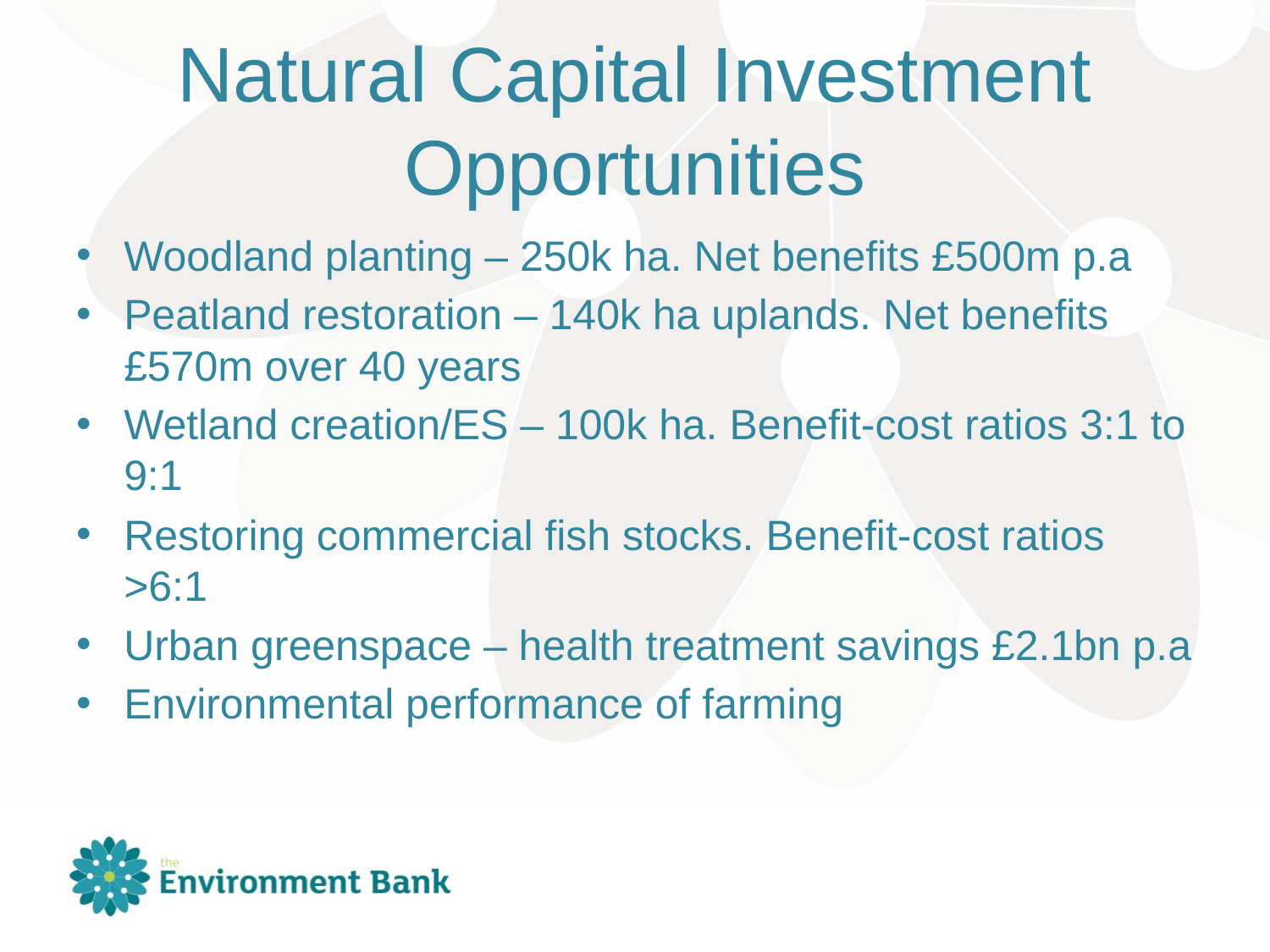

# Natural Capital Investment Opportunities
Woodland planting – 250k ha. Net benefits £500m p.a
Peatland restoration – 140k ha uplands. Net benefits £570m over 40 years
Wetland creation/ES – 100k ha. Benefit-cost ratios 3:1 to 9:1
Restoring commercial fish stocks. Benefit-cost ratios >6:1
Urban greenspace – health treatment savings £2.1bn p.a
Environmental performance of farming